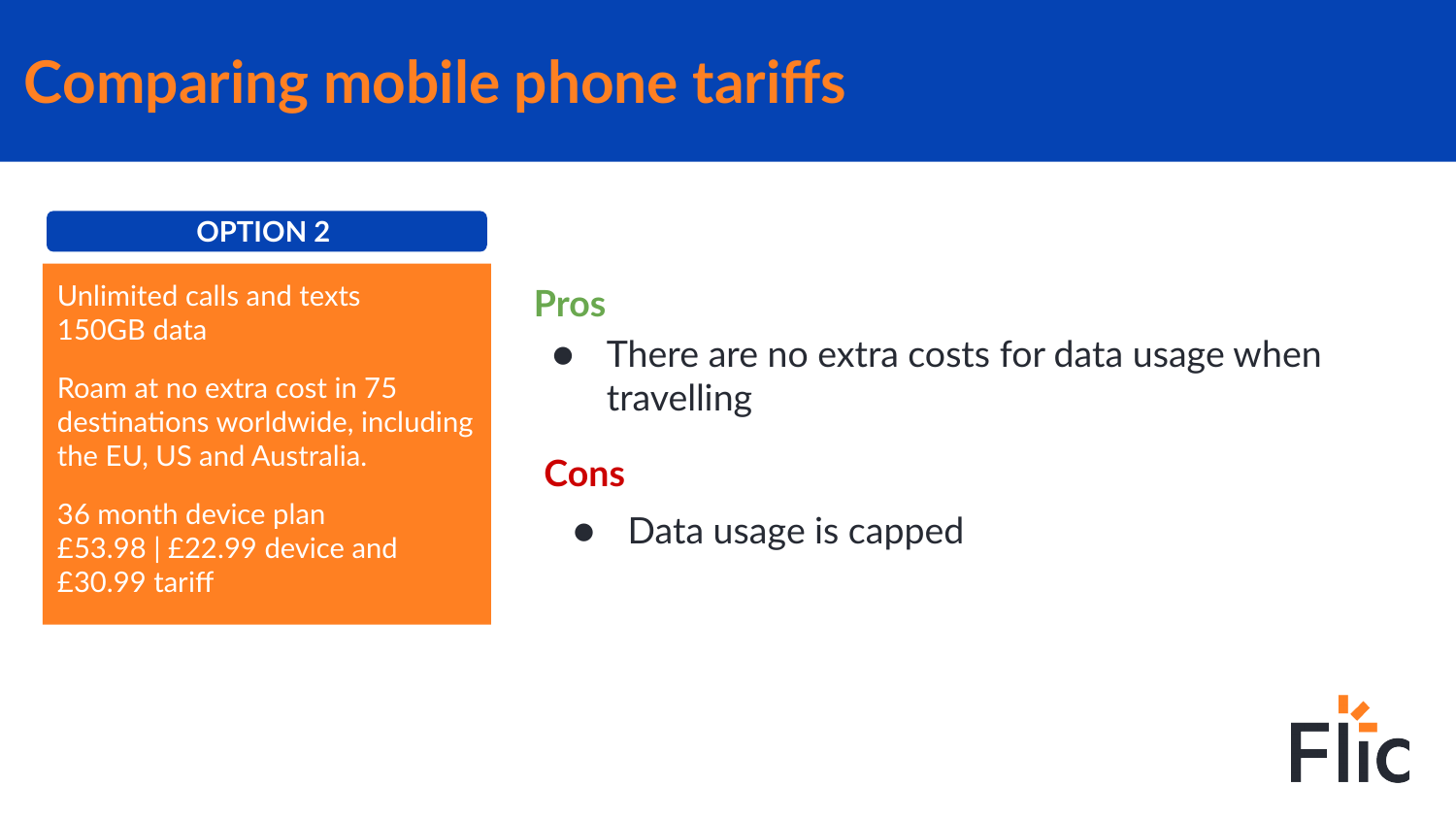

# Comparing mobile phone tariffs
OPTION 2
Unlimited calls and texts
150GB data

Roam at no extra cost in 75 destinations worldwide, including the EU, US and Australia.

36 month device plan
£53.98 | £22.99 device and £30.99 tariff

Pros
There are no extra costs for data usage when travelling

Cons
Data usage is capped